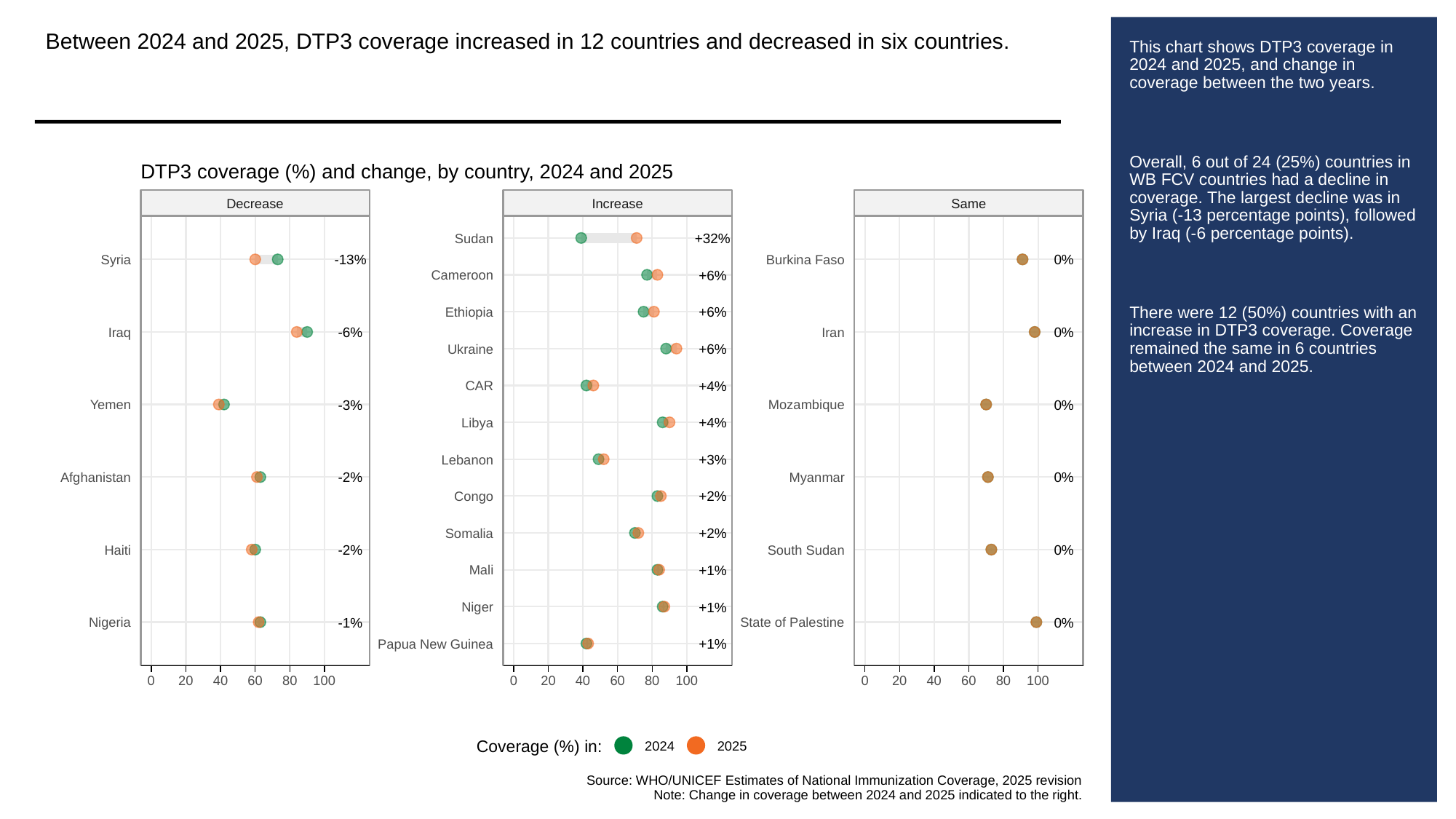

Between 2024 and 2025, DTP3 coverage increased in 12 countries and decreased in six countries.
# This chart shows DTP3 coverage in 2024 and 2025, and change in coverage between the two years.

Overall, 6 out of 24 (25%) countries in WB FCV countries had a decline in coverage. The largest decline was in Syria (-13 percentage points), followed by Iraq (-6 percentage points).

There were 12 (50%) countries with an increase in DTP3 coverage. Coverage remained the same in 6 countries between 2024 and 2025.

DTP3 coverage (%) and change, by country, 2024 and 2025

Decrease
Increase
Same

+32%
Sudan

-13%
0%
Syria
Burkina Faso

+6%
Cameroon

+6%
Ethiopia

-6%
0%
Iraq
Iran

+6%
Ukraine

+4%
CAR

-3%
0%
Yemen
Mozambique

+4%
Libya

+3%
Lebanon

-2%
0%
Afghanistan
Myanmar

+2%
Congo

+2%
Somalia

-2%
0%
Haiti
South Sudan

+1%
Mali

+1%
Niger

-1%
0%
Nigeria
State of Palestine

+1%
Papua New Guinea

0
20
40
60
80
100
0
20
40
60
80
100
0
20
40
60
80
100

Coverage (%) in:
2024
2025
Source: WHO/UNICEF Estimates of National Immunization Coverage, 2025 revision
Note: Change in coverage between 2024 and 2025 indicated to the right.